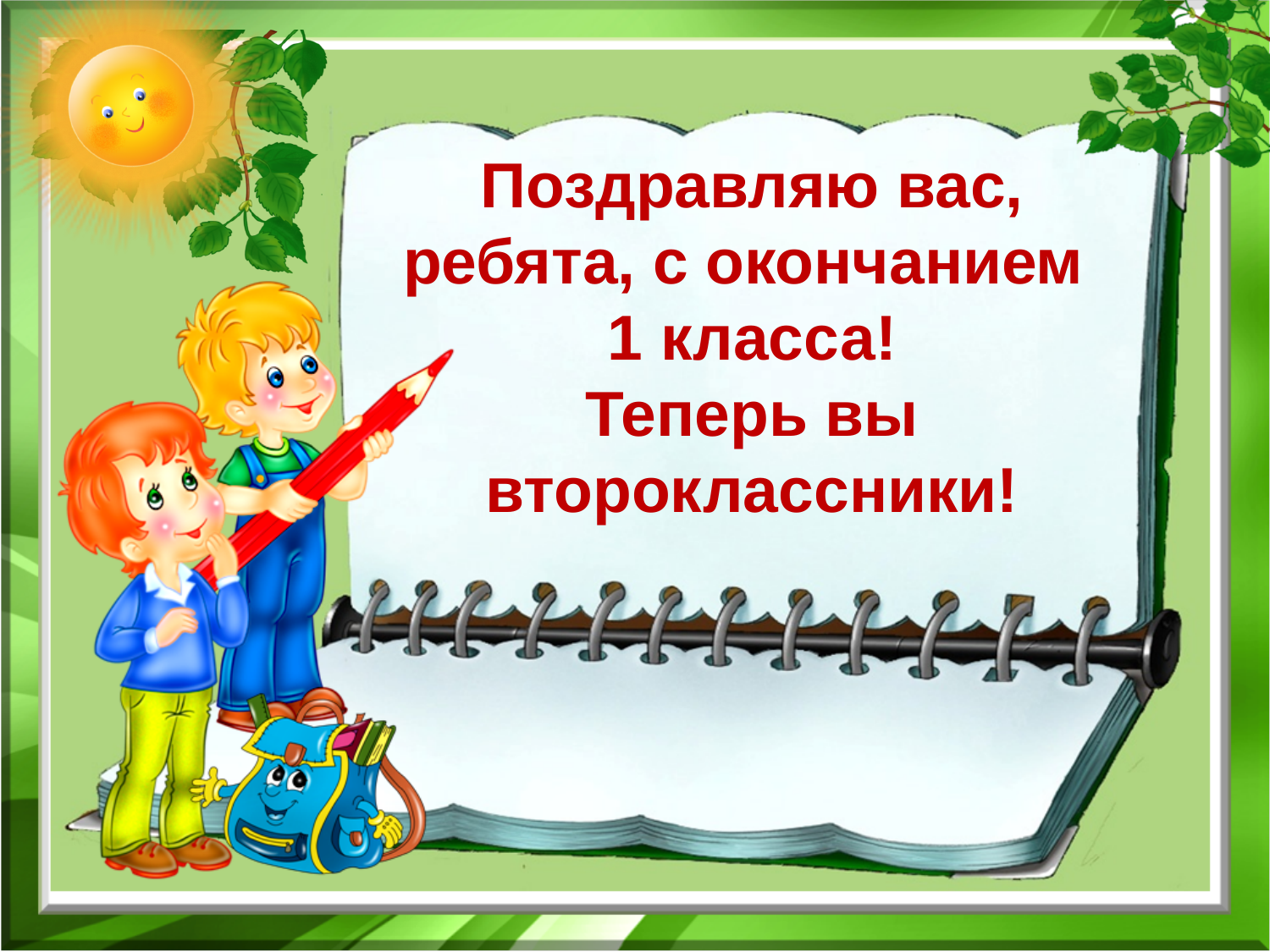

# Поздравляю вас, ребята, с окончанием 1 класса! Теперь вы второклассники!